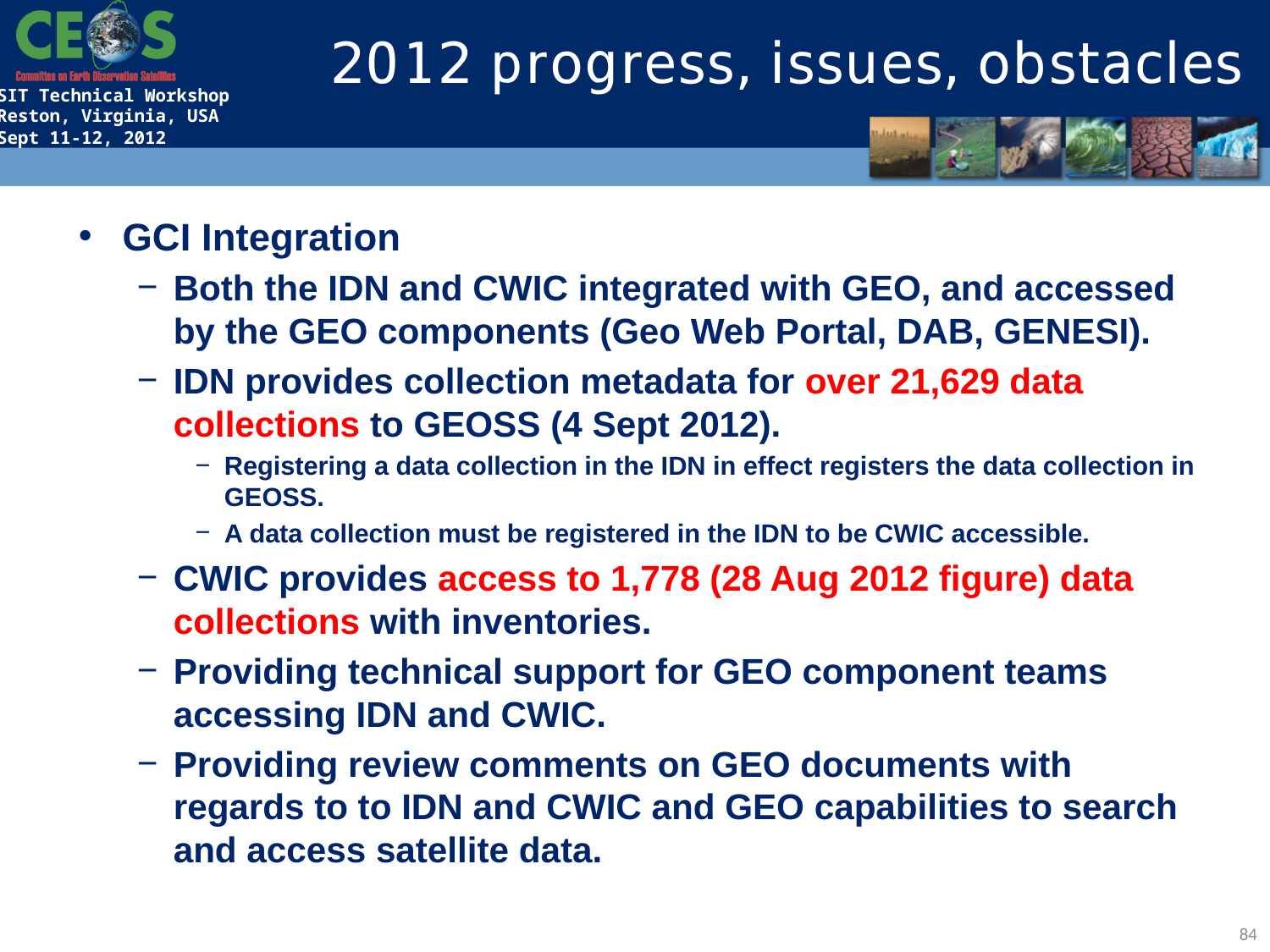

# 2012 progress, issues, obstacles
GCI Integration
Both the IDN and CWIC integrated with GEO, and accessed by the GEO components (Geo Web Portal, DAB, GENESI).
IDN provides collection metadata for over 21,629 data collections to GEOSS (4 Sept 2012).
Registering a data collection in the IDN in effect registers the data collection in GEOSS.
A data collection must be registered in the IDN to be CWIC accessible.
CWIC provides access to 1,778 (28 Aug 2012 figure) data collections with inventories.
Providing technical support for GEO component teams accessing IDN and CWIC.
Providing review comments on GEO documents with regards to to IDN and CWIC and GEO capabilities to search and access satellite data.

84